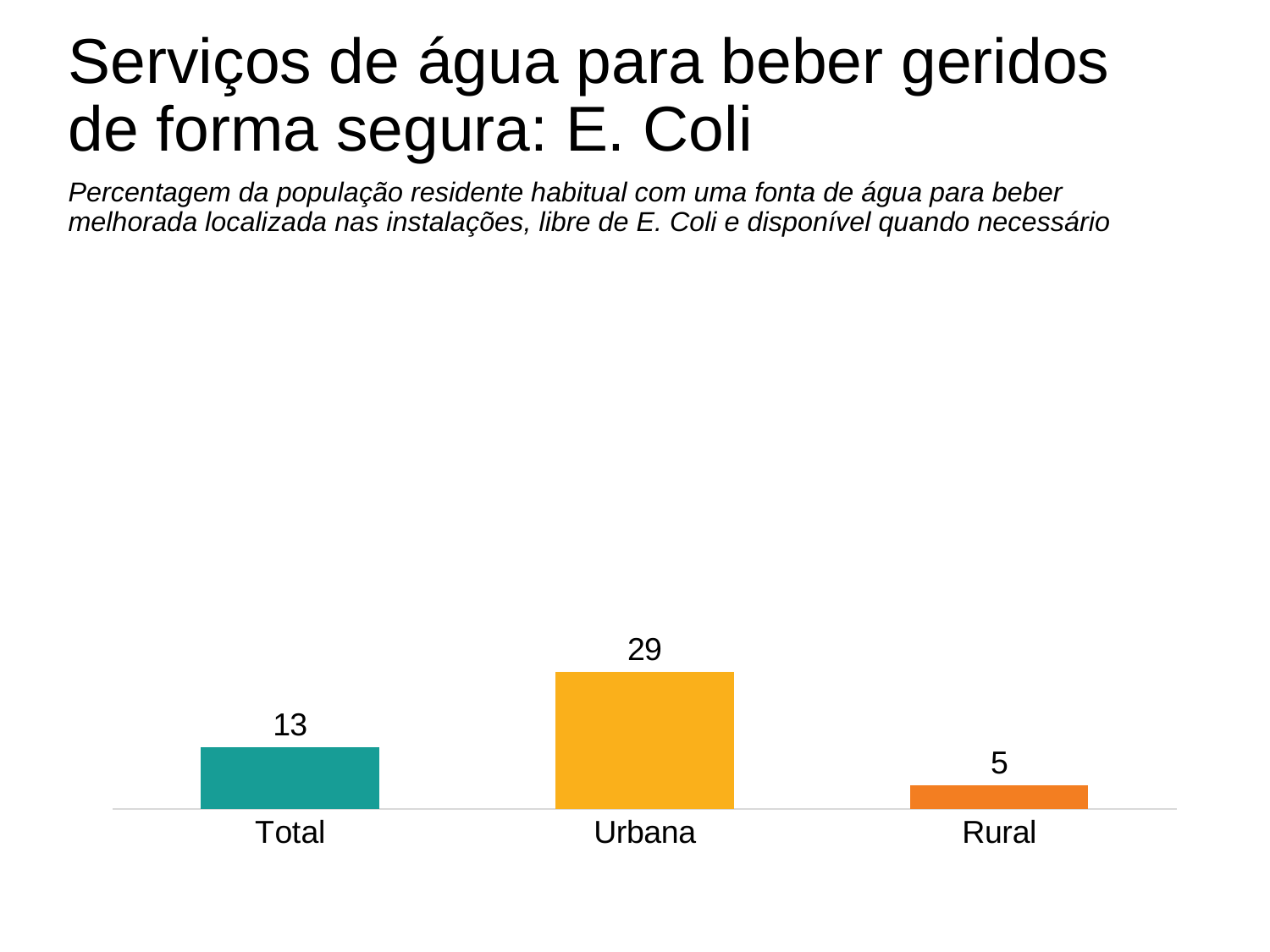

# Serviços de água para beber geridos de forma segura: E. Coli
Percentagem da população residente habitual com uma fonta de água para beber melhorada localizada nas instalações, libre de E. Coli e disponível quando necessário

### Chart

| Category | Total |
|---|---|
| Total | 13.0 |
| Urbana | 29.0 |
| Rural | 5.0 |